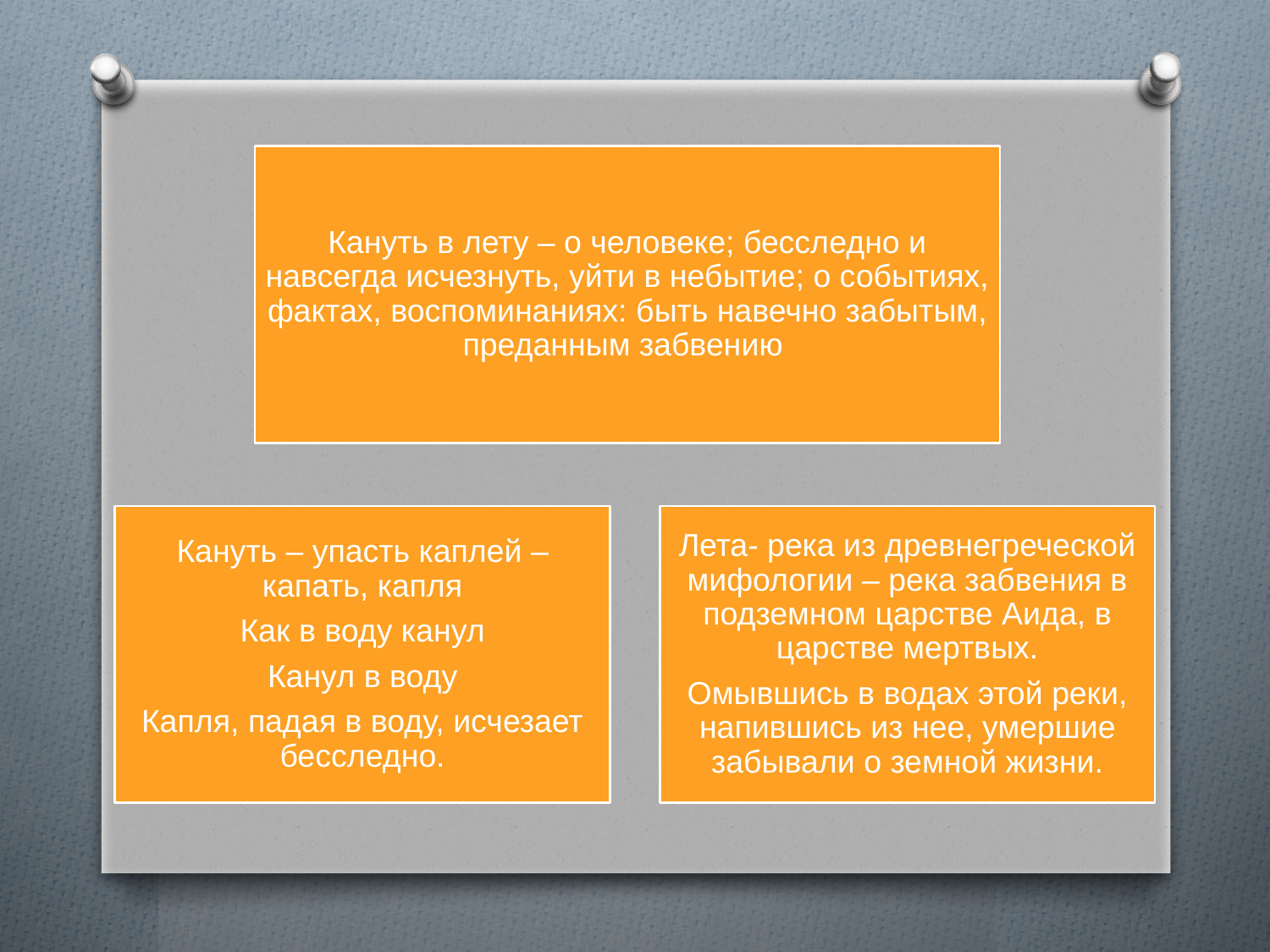

Кануть в лету – о человеке; бесследно и навсегда исчезнуть, уйти в небытие; о событиях, фактах, воспоминаниях: быть навечно забытым, преданным забвению
Кануть – упасть каплей – капать, капля
Как в воду канул
Канул в воду
Капля, падая в воду, исчезает бесследно.
Лета- река из древнегреческой мифологии – река забвения в подземном царстве Аида, в царстве мертвых.
Омывшись в водах этой реки, напившись из нее, умершие забывали о земной жизни.